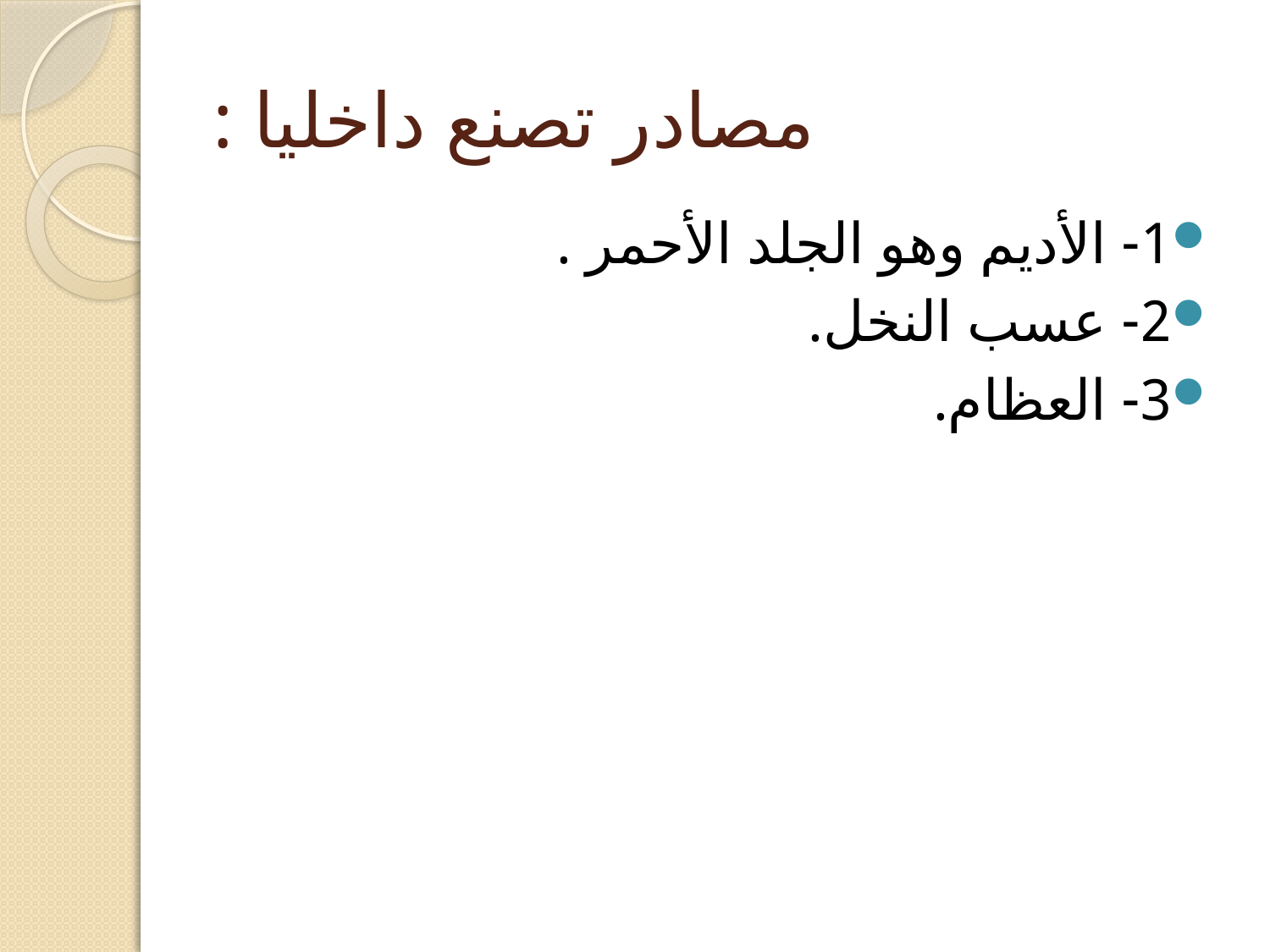

# مصادر تصنع داخليا :
1- الأديم وهو الجلد الأحمر .
2- عسب النخل.
3- العظام.